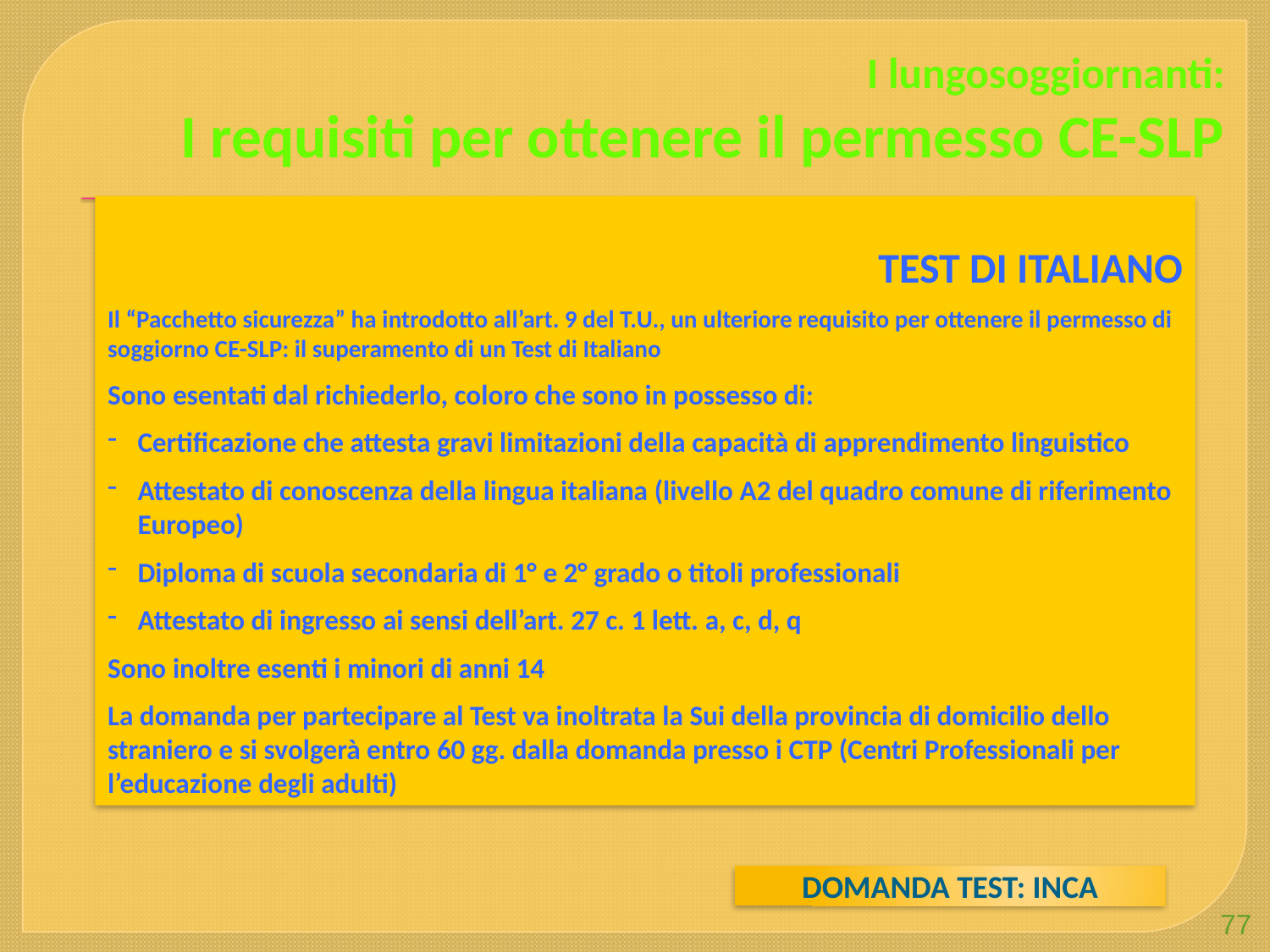

# I lungosoggiornanti: I requisiti per ottenere il permesso CE-SLP

TEST DI ITALIANO
Il “Pacchetto sicurezza” ha introdotto all’art. 9 del T.U., un ulteriore requisito per ottenere il permesso di soggiorno CE-SLP: il superamento di un Test di Italiano
Sono esentati dal richiederlo, coloro che sono in possesso di:
Certificazione che attesta gravi limitazioni della capacità di apprendimento linguistico
Attestato di conoscenza della lingua italiana (livello A2 del quadro comune di riferimento Europeo)
Diploma di scuola secondaria di 1° e 2° grado o titoli professionali
Attestato di ingresso ai sensi dell’art. 27 c. 1 lett. a, c, d, q
Sono inoltre esenti i minori di anni 14
La domanda per partecipare al Test va inoltrata la Sui della provincia di domicilio dello straniero e si svolgerà entro 60 gg. dalla domanda presso i CTP (Centri Professionali per l’educazione degli adulti)
DOMANDA TEST: INCA
77